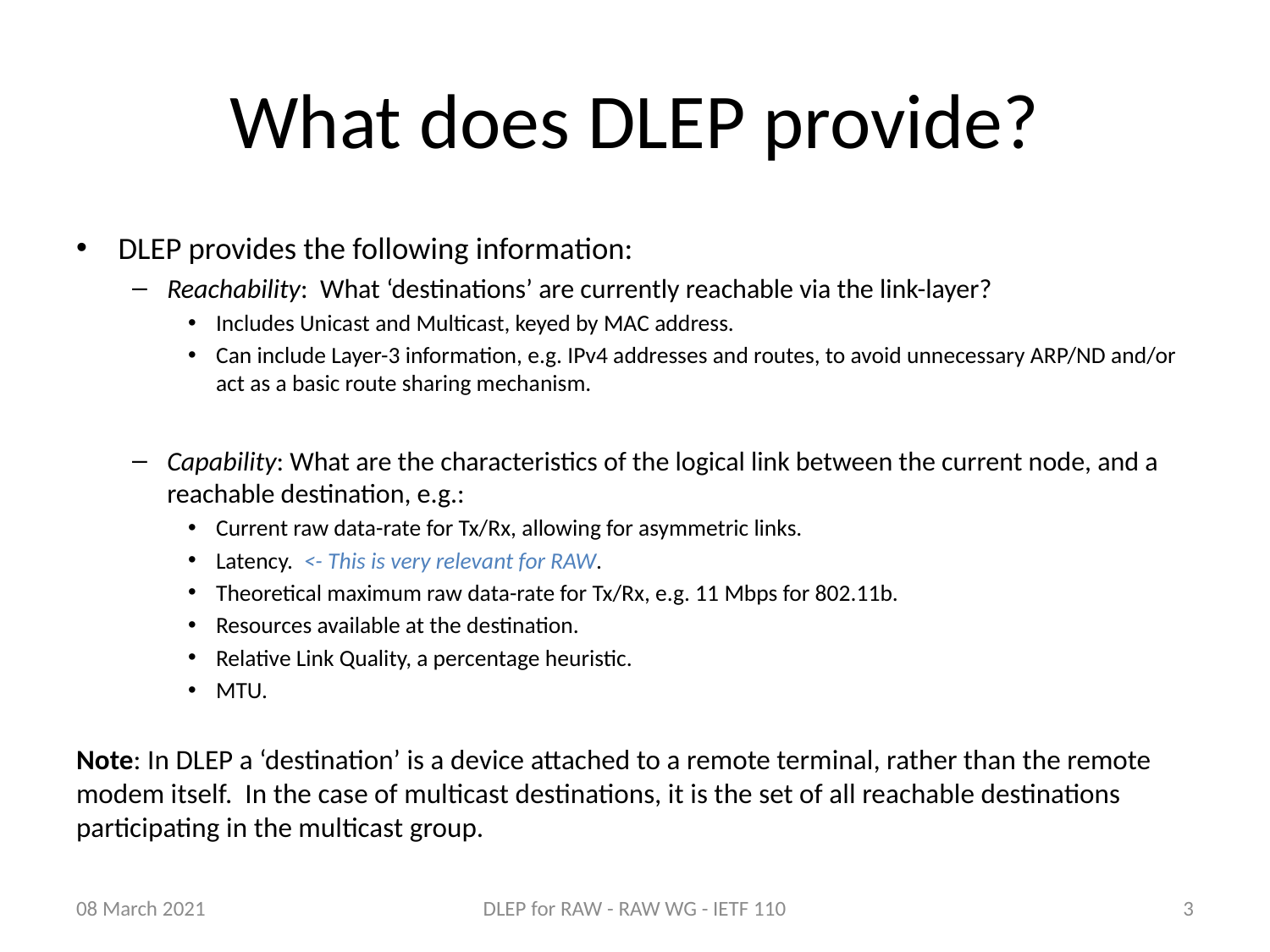

# What does DLEP provide?
DLEP provides the following information:
Reachability:  What ‘destinations’ are currently reachable via the link-layer?
Includes Unicast and Multicast, keyed by MAC address.
Can include Layer-3 information, e.g. IPv4 addresses and routes, to avoid unnecessary ARP/ND and/or act as a basic route sharing mechanism.

Capability: What are the characteristics of the logical link between the current node, and a reachable destination, e.g.:
Current raw data-rate for Tx/Rx, allowing for asymmetric links.
Latency.  <- This is very relevant for RAW.
Theoretical maximum raw data-rate for Tx/Rx, e.g. 11 Mbps for 802.11b.
Resources available at the destination.
Relative Link Quality, a percentage heuristic.
MTU.

Note: In DLEP a ‘destination’ is a device attached to a remote terminal, rather than the remote modem itself.  In the case of multicast destinations, it is the set of all reachable destinations participating in the multicast group.
08 March 2021
DLEP for RAW - RAW WG - IETF 110
3